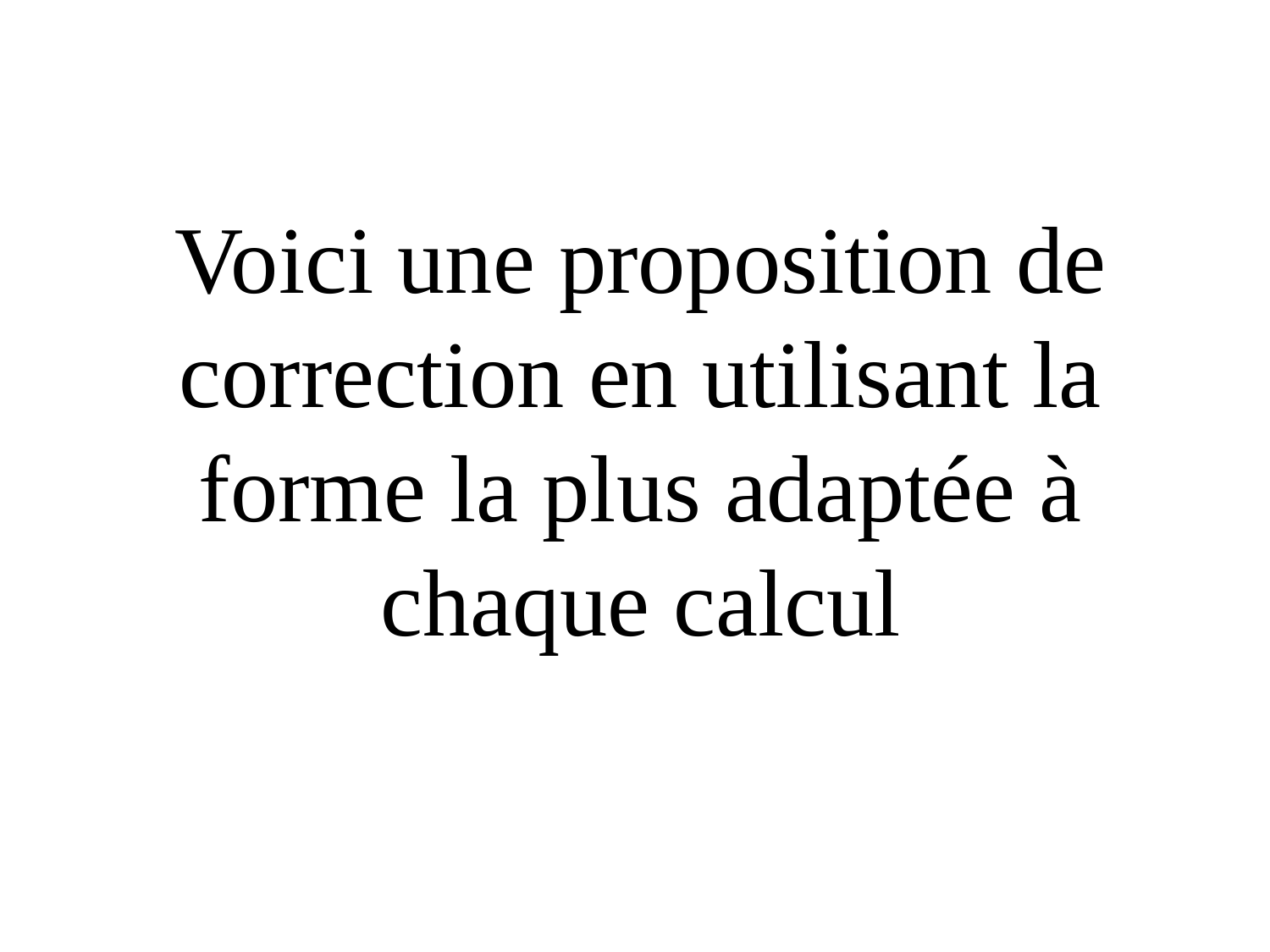

# Voici une proposition de correction en utilisant la forme la plus adaptée à chaque calcul